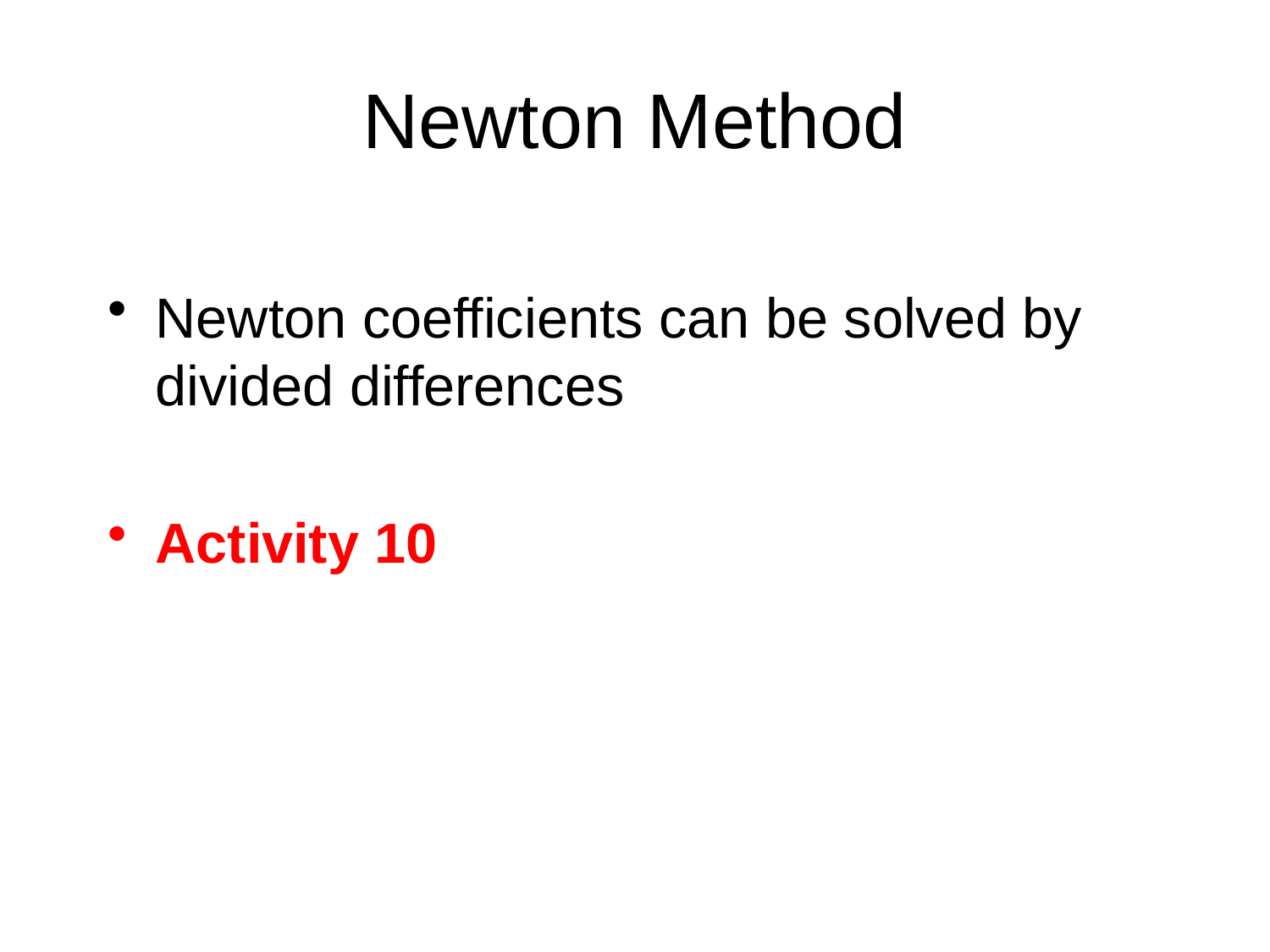

# Newton Method
Newton coefficients can be solved by divided differences

Activity 10